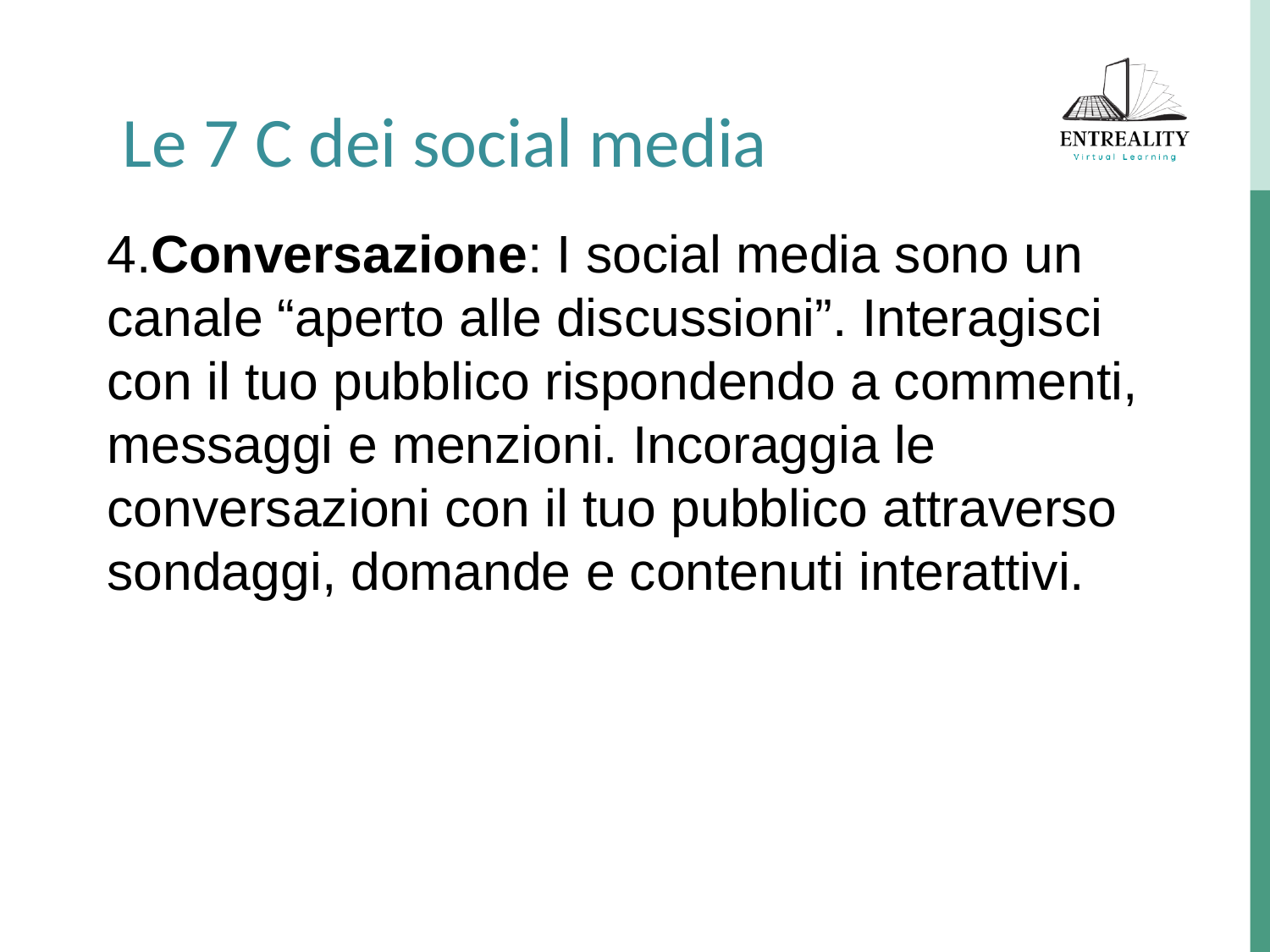

Le 7 C dei social media
4.Conversazione: I social media sono un canale “aperto alle discussioni”. Interagisci con il tuo pubblico rispondendo a commenti, messaggi e menzioni. Incoraggia le conversazioni con il tuo pubblico attraverso sondaggi, domande e contenuti interattivi.